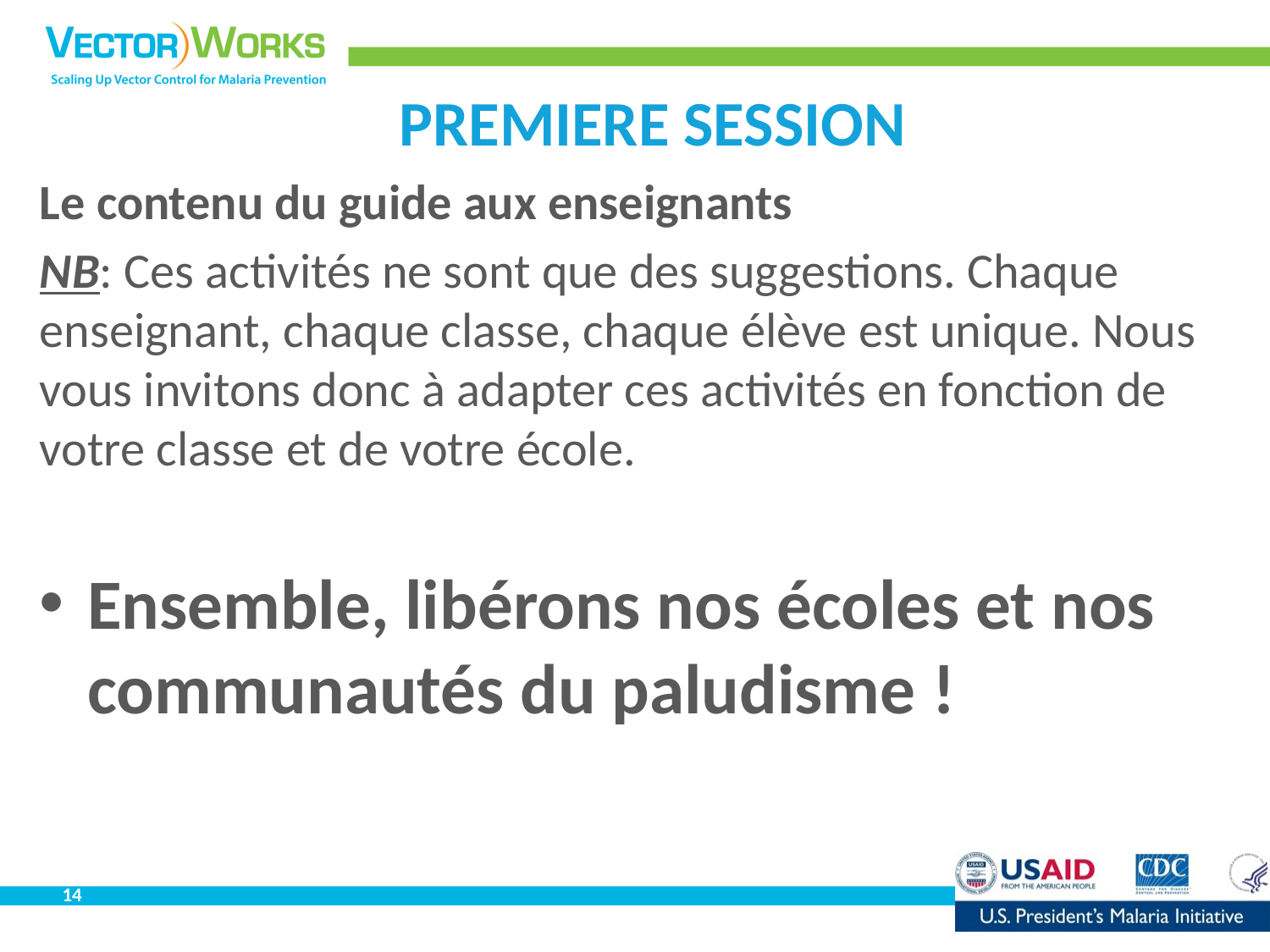

PREMIERE SESSION
Le contenu du guide aux enseignants
NB: Ces activités ne sont que des suggestions. Chaque enseignant, chaque classe, chaque élève est unique. Nous vous invitons donc à adapter ces activités en fonction de votre classe et de votre école.

Ensemble, libérons nos écoles et nos communautés du paludisme !

14